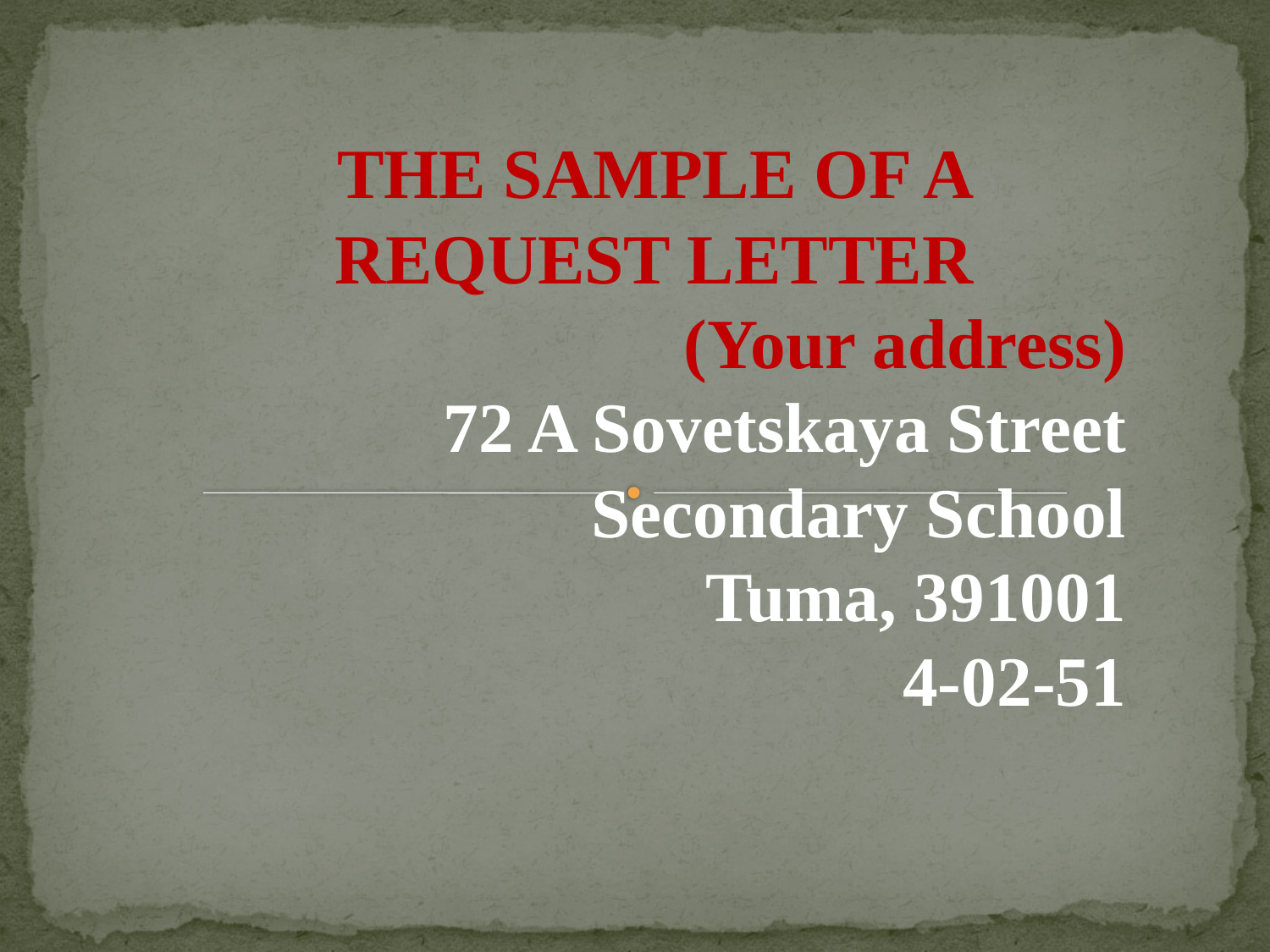

THE SAMPLE OF A REQUEST LETTER
(Your address)
72 A Sovetskaya Street
Secondary School
Tuma, 391001
4-02-51